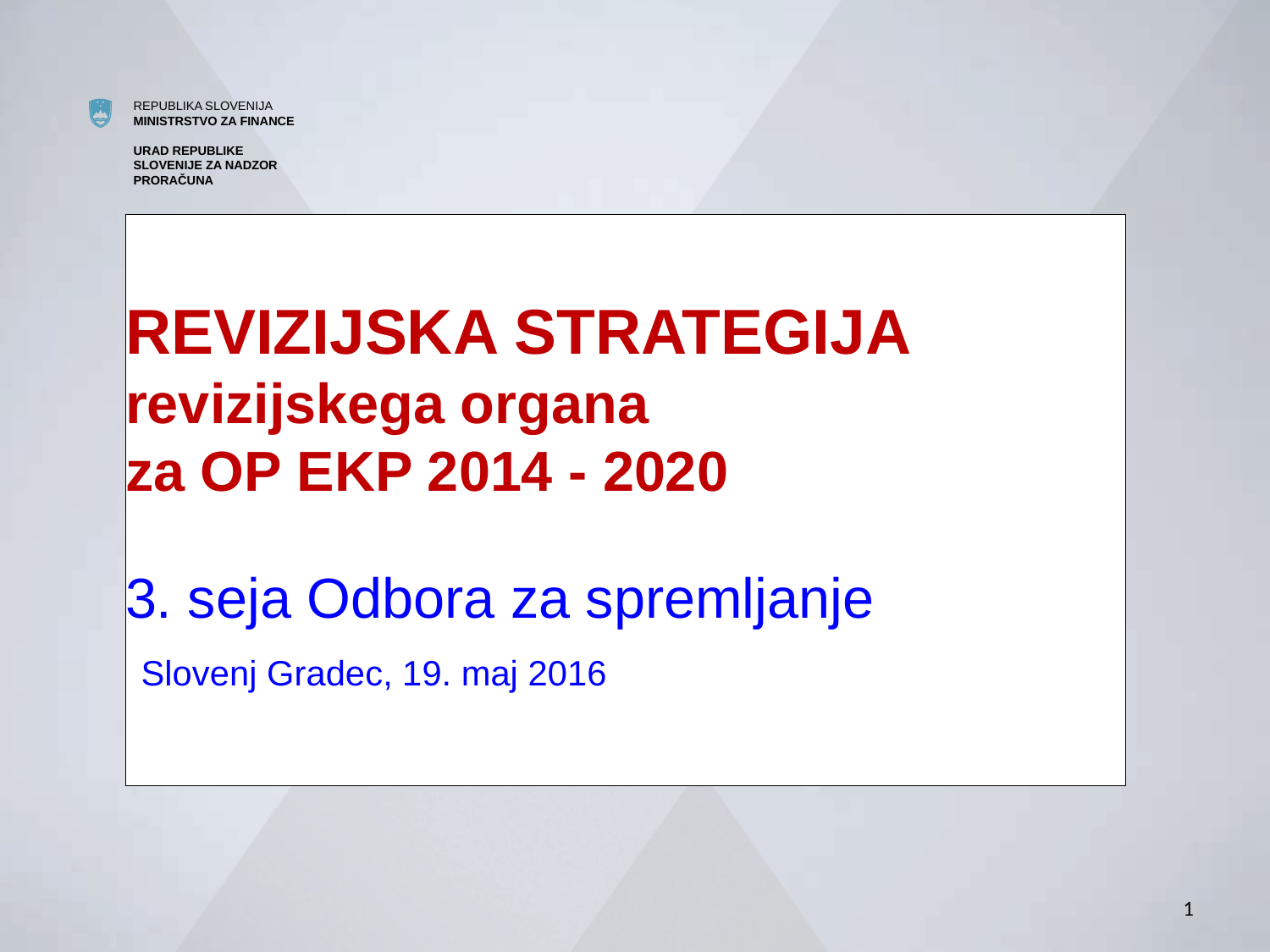

REVIZIJSKA STRATEGIJA
revizijskega organa
za OP EKP 2014 - 2020
3. seja Odbora za spremljanje
 Slovenj Gradec, 19. maj 2016
1